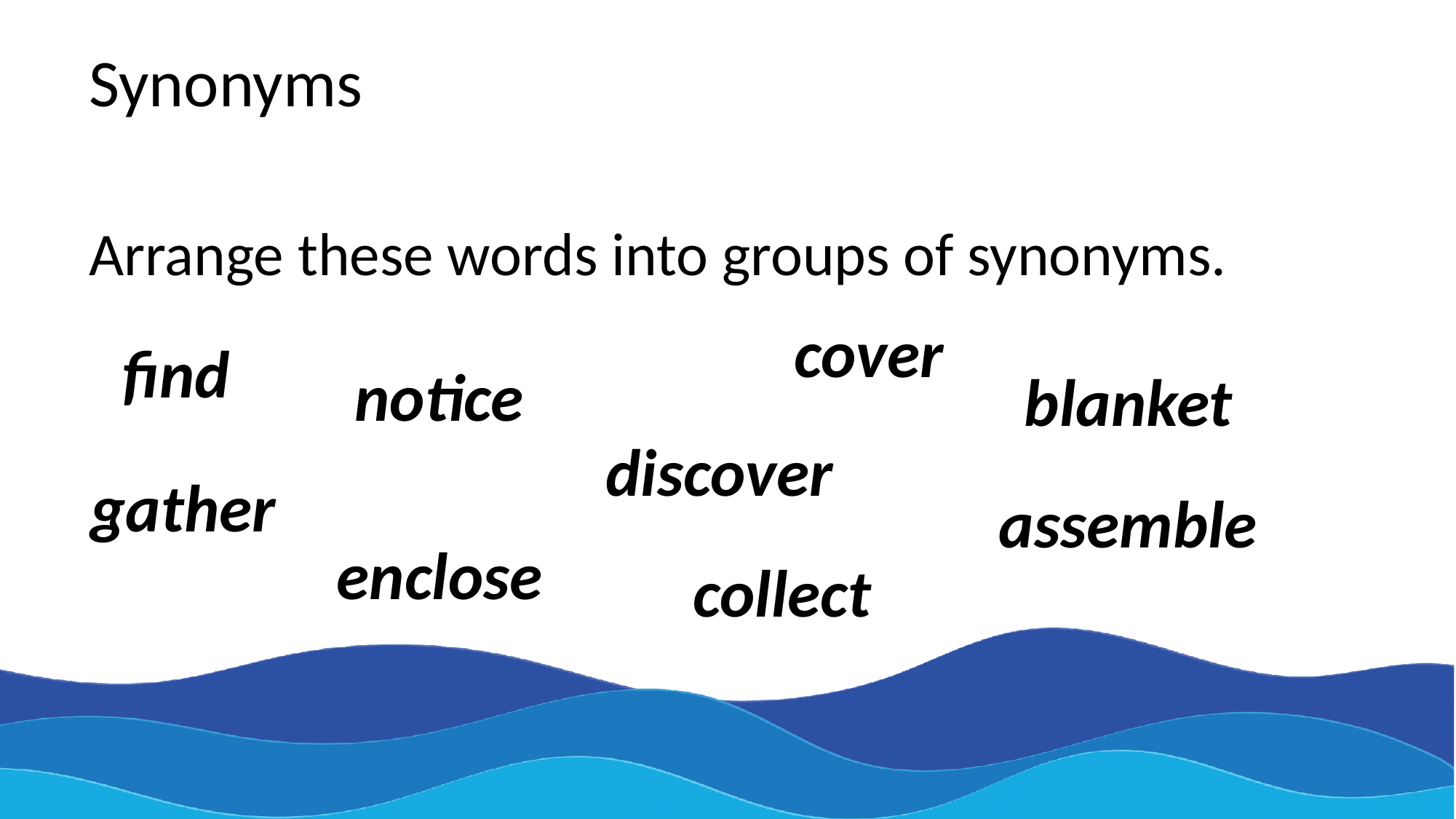

# Synonyms
Arrange these words into groups of synonyms.
cover
find
notice
blanket
discover
gather
assemble
enclose
collect